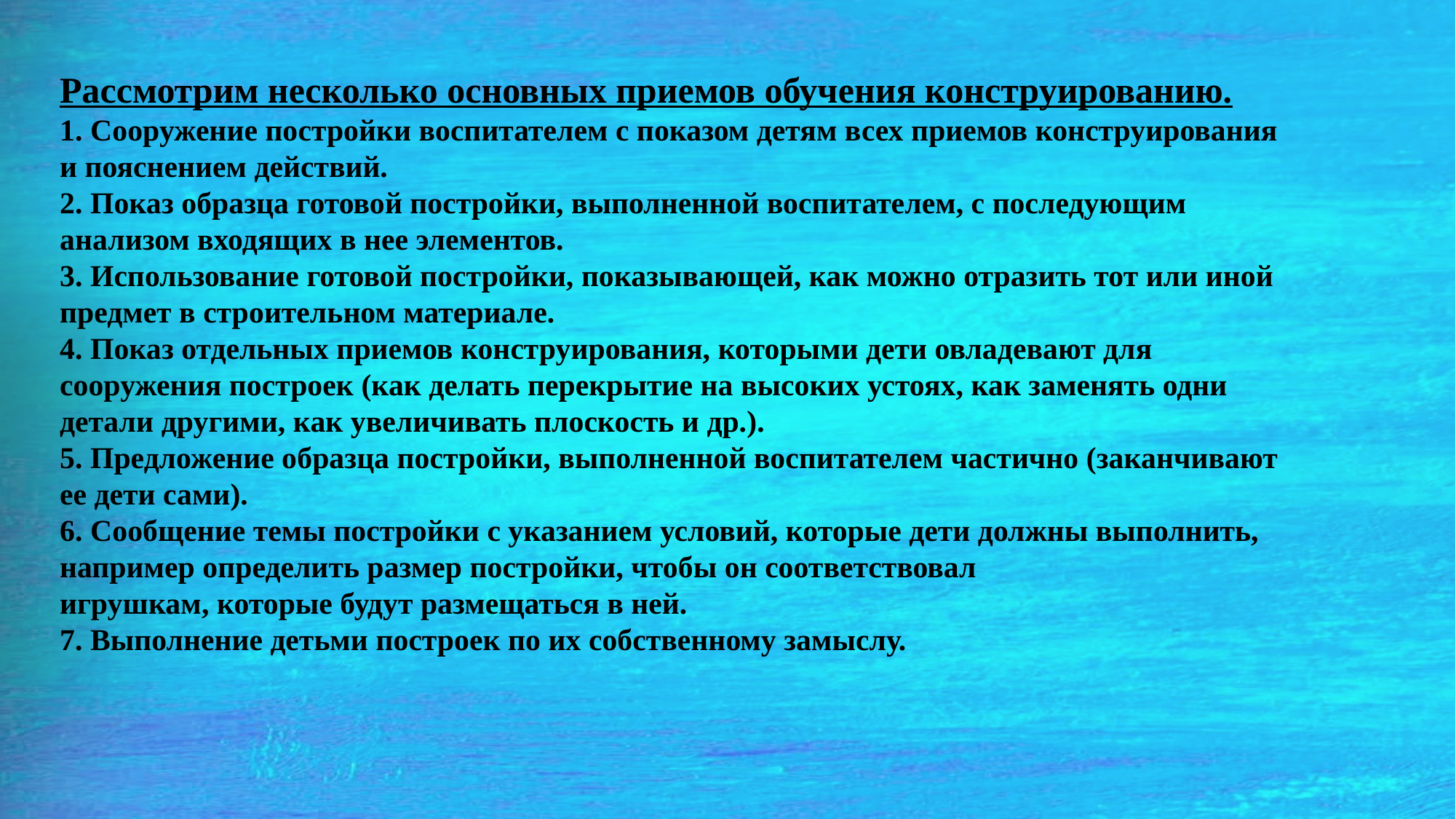

Рассмотрим несколько основных приемов обучения конструированию.
1. Сооружение постройки воспитателем с показом детям всех приемов конструирования и пояснением действий.
2. Показ образца готовой постройки, выполненной воспитателем, с последующим анализом входящих в нее элементов.
3. Использование готовой постройки, показывающей, как можно отразить тот или иной предмет в строительном материале.
4. Показ отдельных приемов конструирования, которыми дети овладевают для сооружения построек (как делать перекрытие на высоких устоях, как заменять одни детали другими, как увеличивать плоскость и др.).
5. Предложение образца постройки, выполненной воспитателем частично (заканчивают ее дети сами).
6. Сообщение темы постройки с указанием условий, которые дети должны выполнить, например определить размер постройки, чтобы он соответствовал
игрушкам, которые будут размещаться в ней.
7. Выполнение детьми построек по их собственному замыслу.